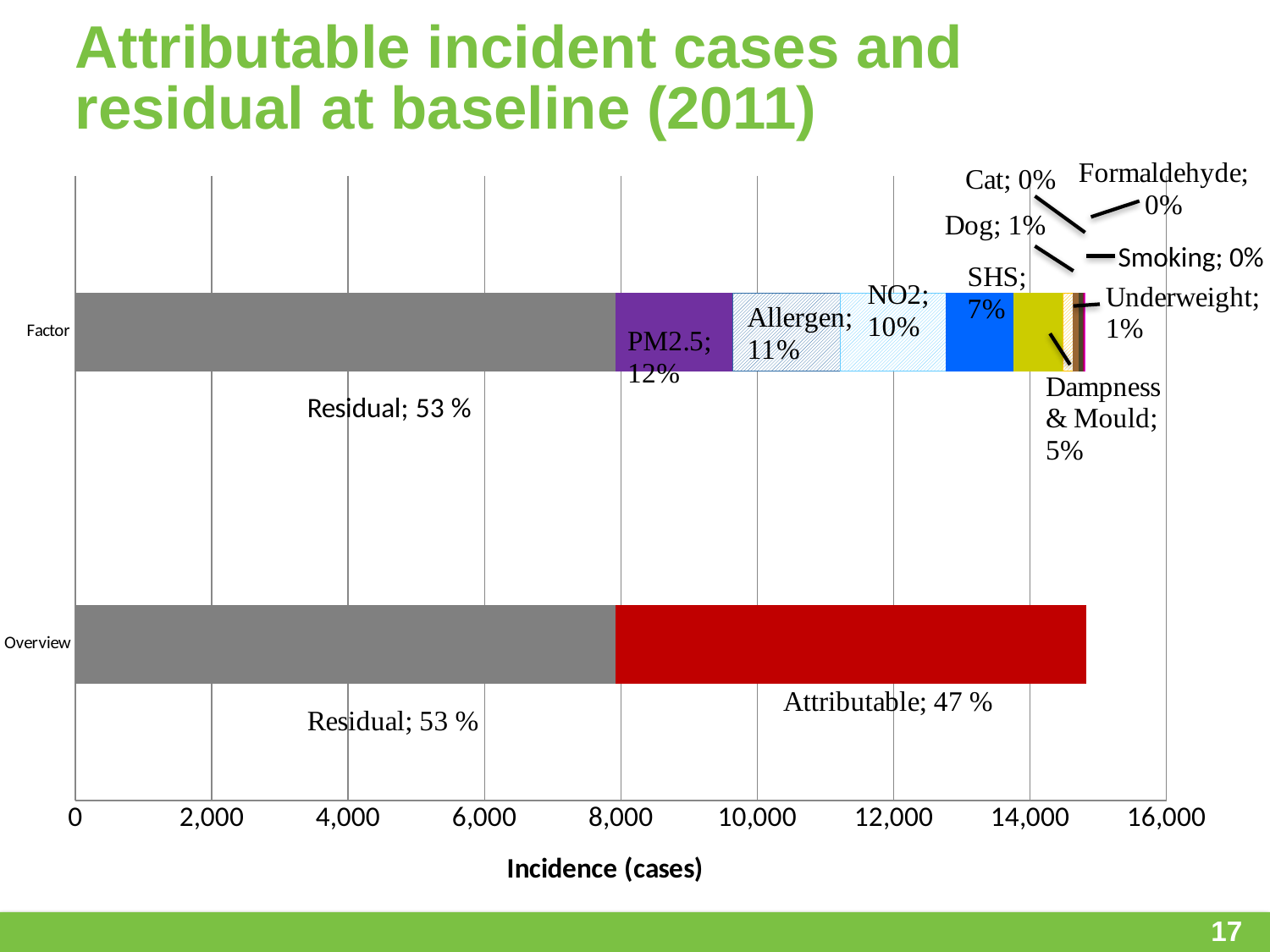

# Attributable incident cases and residual at baseline (2011)

### Chart

| Category | Residual | Attributable | PM2.5 | Allergen | NO2 | SHS_aggregated | D&M | Underweight | Dog | Smoking_aggregated | Cat | Formaldehyde |
|---|---|---|---|---|---|---|---|---|---|---|---|---|
| Overview | 7931.852781336703 | 6886.147218663297 | None | None | None | None | None | None | None | None | None | None |
| Factor | 7922.27001807786 | None | 1719.611183121643 | 1573.489038312838 | 1559.817697480718 | 984.6730984072352 | 719.0466222645103 | 159.35881643051974 | 81.64608252890169 | 62.22880899528798 | 25.999998251751414 | 0.2758728698909022 |
Smoking; 0%
17